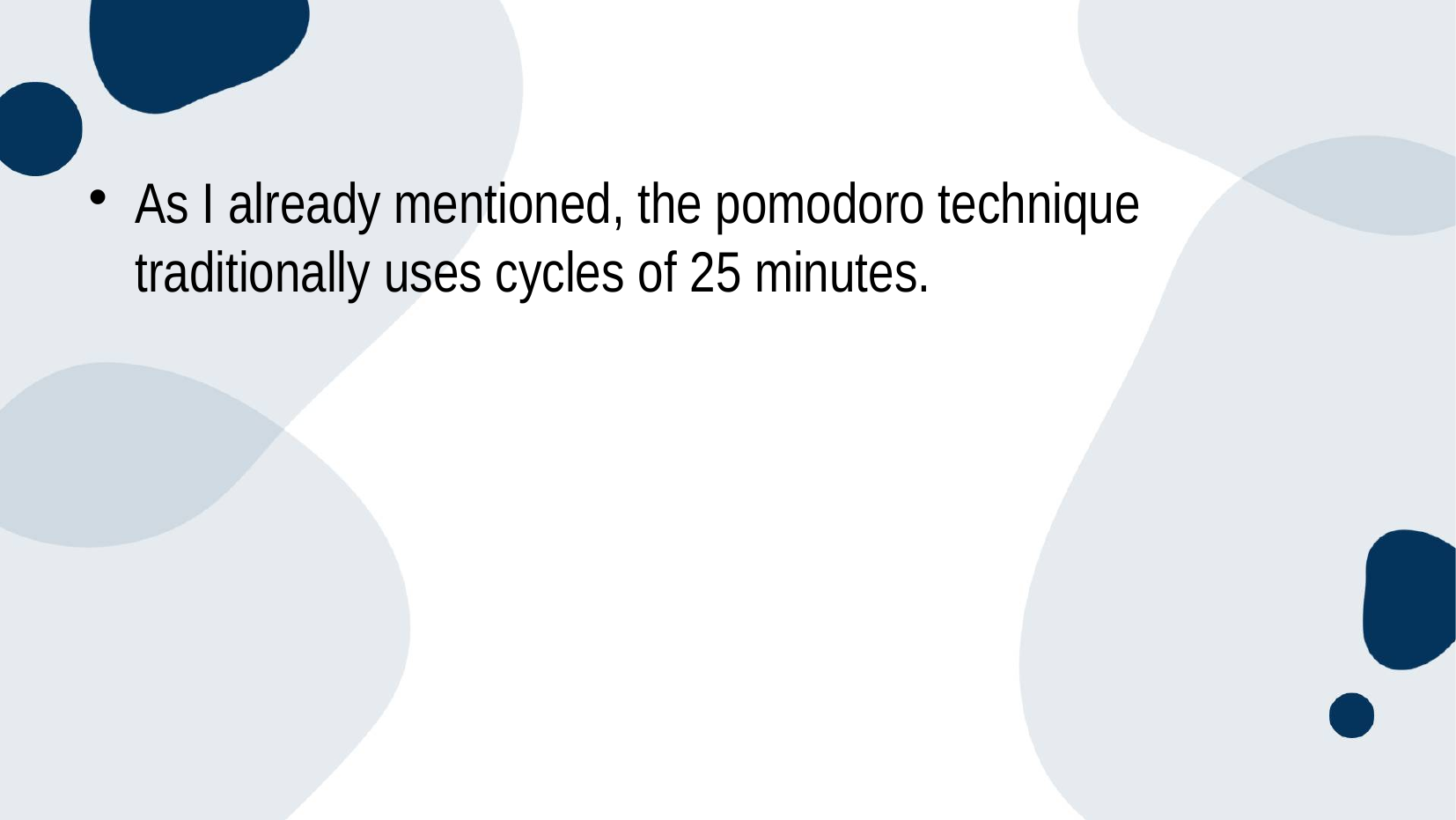

As I already mentioned, the pomodoro technique traditionally uses cycles of 25 minutes.